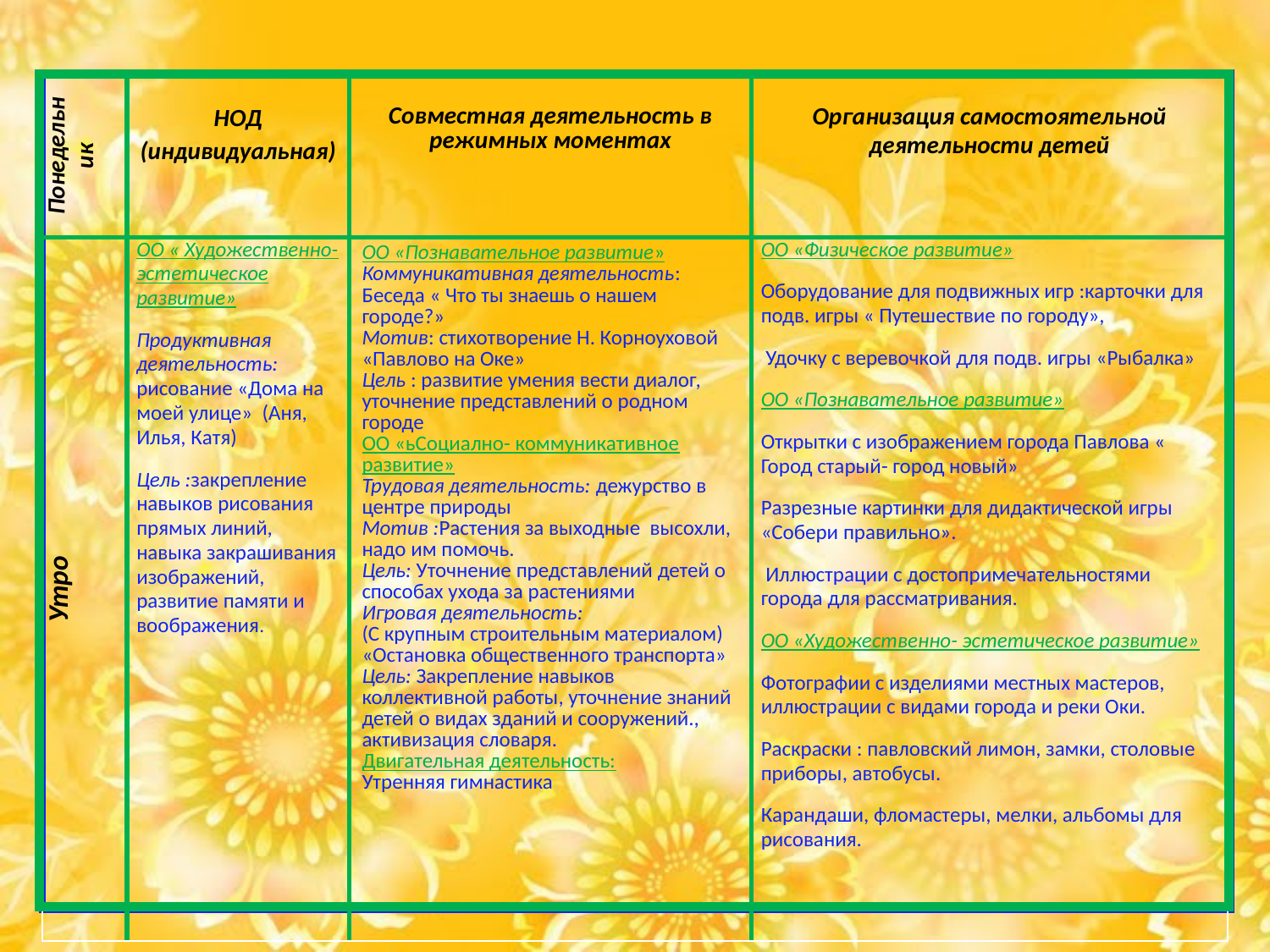

|  |
| --- |
|  |
| --- |
| Понедельник | НОД (индивидуальная) | Совместная деятельность в режимных моментах | Организация самостоятельной деятельности детей |
| --- | --- | --- | --- |
| Утро | ОО « Художественно- эстетическое развитие» Продуктивная деятельность: рисование «Дома на моей улице» (Аня, Илья, Катя) Цель :закрепление навыков рисования прямых линий, навыка закрашивания изображений, развитие памяти и воображения. | ОО «Познавательное развитие» Коммуникативная деятельность: Беседа « Что ты знаешь о нашем городе?» Мотив: стихотворение Н. Корноуховой «Павлово на Оке» Цель : развитие умения вести диалог, уточнение представлений о родном городе ОО «ьСоциално- коммуникативное развитие» Трудовая деятельность: дежурство в центре природы Мотив :Растения за выходные высохли, надо им помочь. Цель: Уточнение представлений детей о способах ухода за растениями Игровая деятельность: (С крупным строительным материалом) «Остановка общественного транспорта» Цель: Закрепление навыков коллективной работы, уточнение знаний детей о видах зданий и сооружений., активизация словаря. Двигательная деятельность: Утренняя гимнастика | ОО «Физическое развитие» Оборудование для подвижных игр :карточки для подв. игры « Путешествие по городу», Удочку с веревочкой для подв. игры «Рыбалка» ОО «Познавательное развитие» Открытки с изображением города Павлова « Город старый- город новый» Разрезные картинки для дидактической игры «Собери правильно». Иллюстрации с достопримечательностями города для рассматривания. ОО «Художественно- эстетическое развитие» Фотографии с изделиями местных мастеров, иллюстрации с видами города и реки Оки. Раскраски : павловский лимон, замки, столовые приборы, автобусы. Карандаши, фломастеры, мелки, альбомы для рисования. |